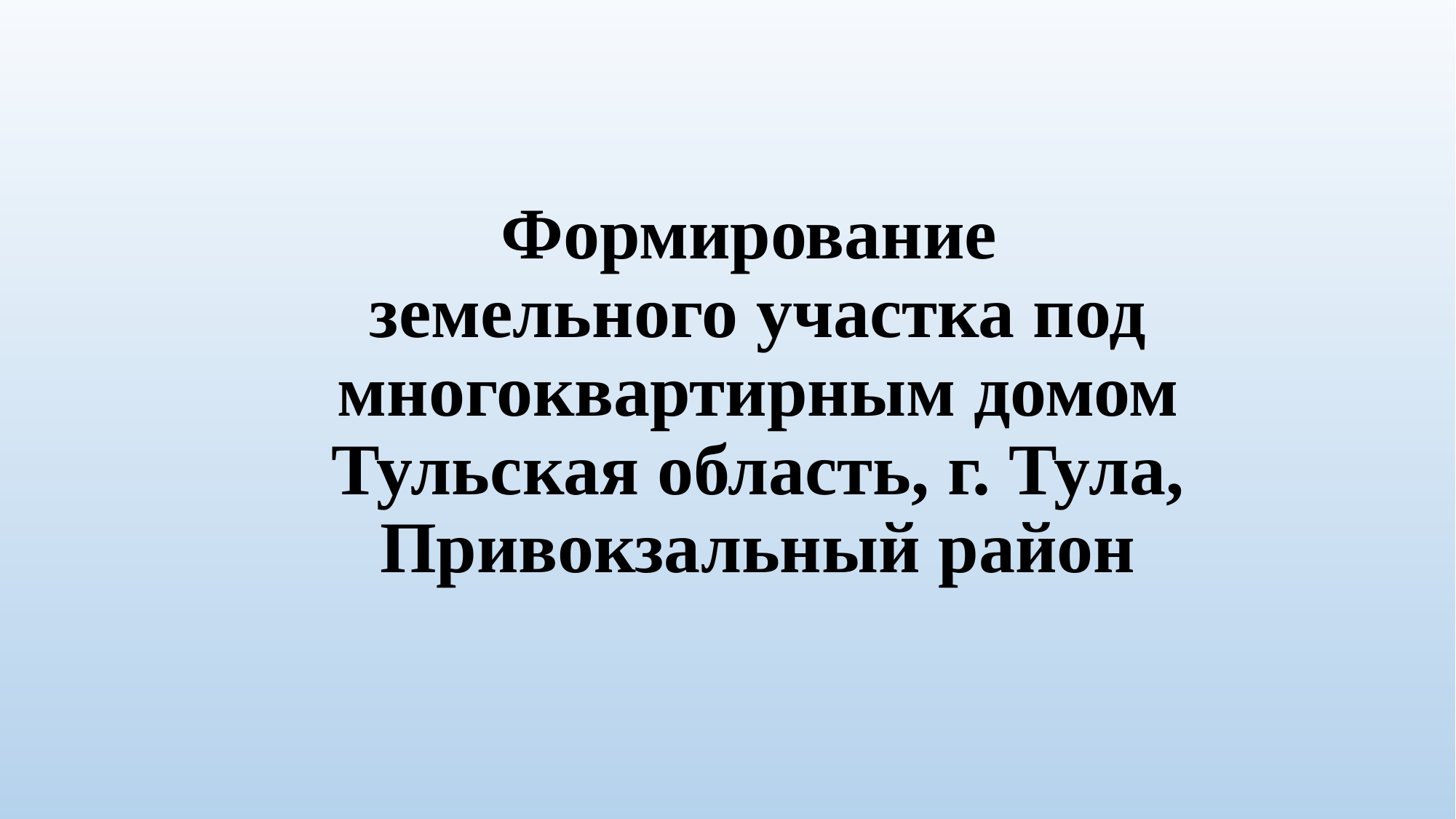

# Формирование земельного участка под многоквартирным домом Тульская область, г. Тула, Привокзальный район